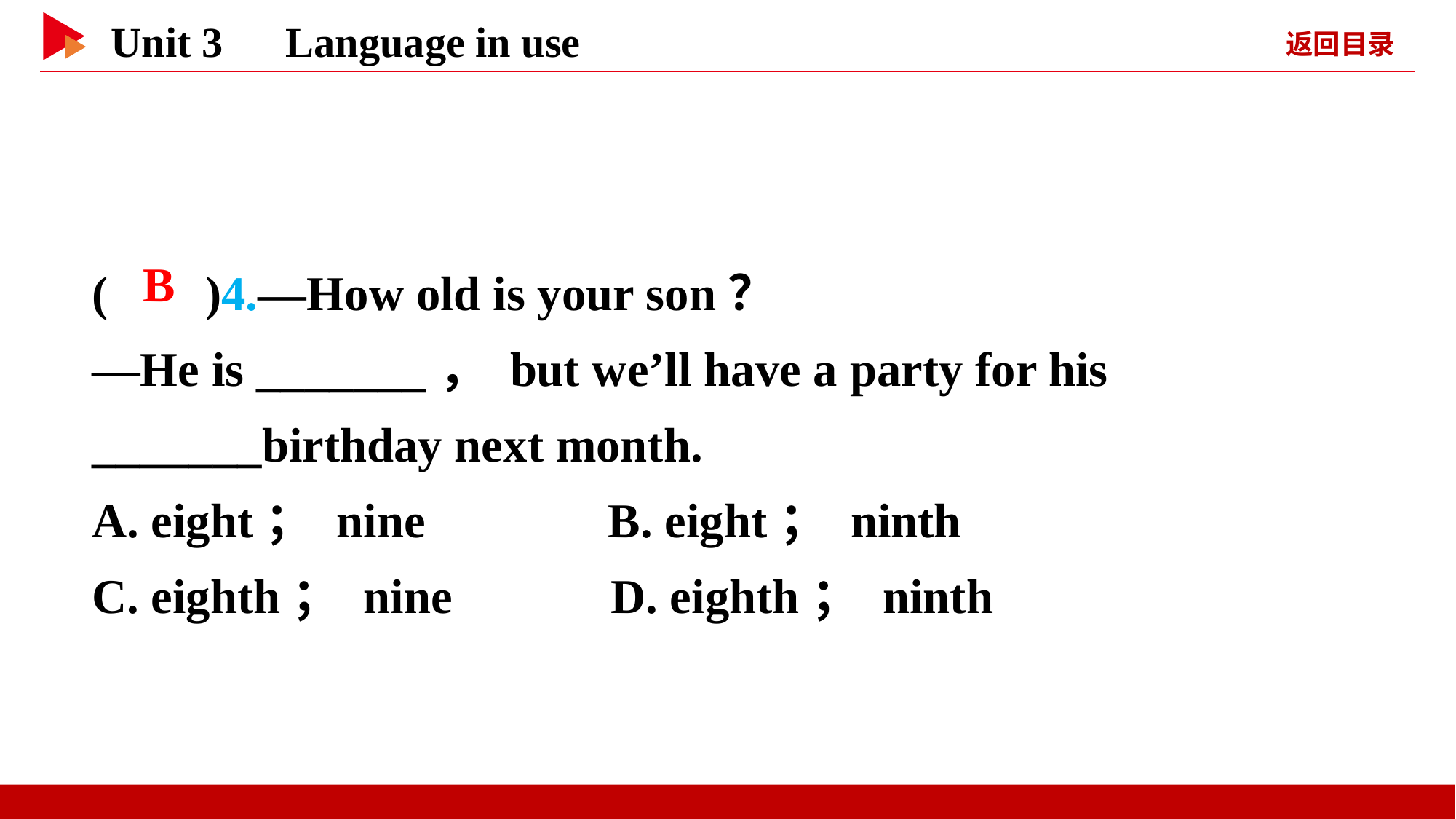

(        )4.—How old is your son？
—He is _______， but we’ll have a party for his _______birthday next month.
A. eight； nine               B. eight； ninth
C. eighth； nine             D. eighth； ninth
   B